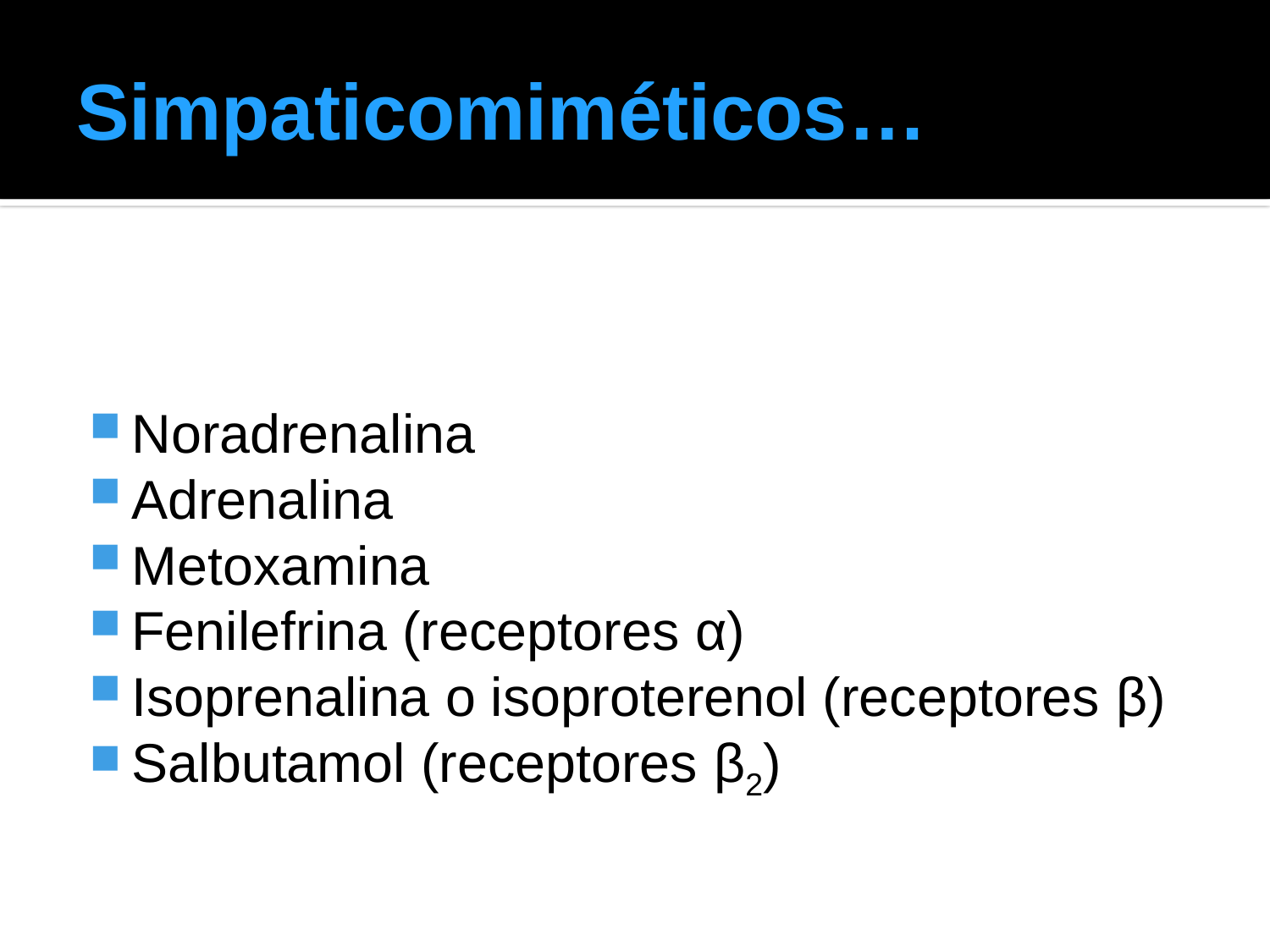

# Simpaticomiméticos…

Noradrenalina
Adrenalina
Metoxamina
Fenilefrina (receptores α)
Isoprenalina o isoproterenol (receptores β)
Salbutamol (receptores β2)